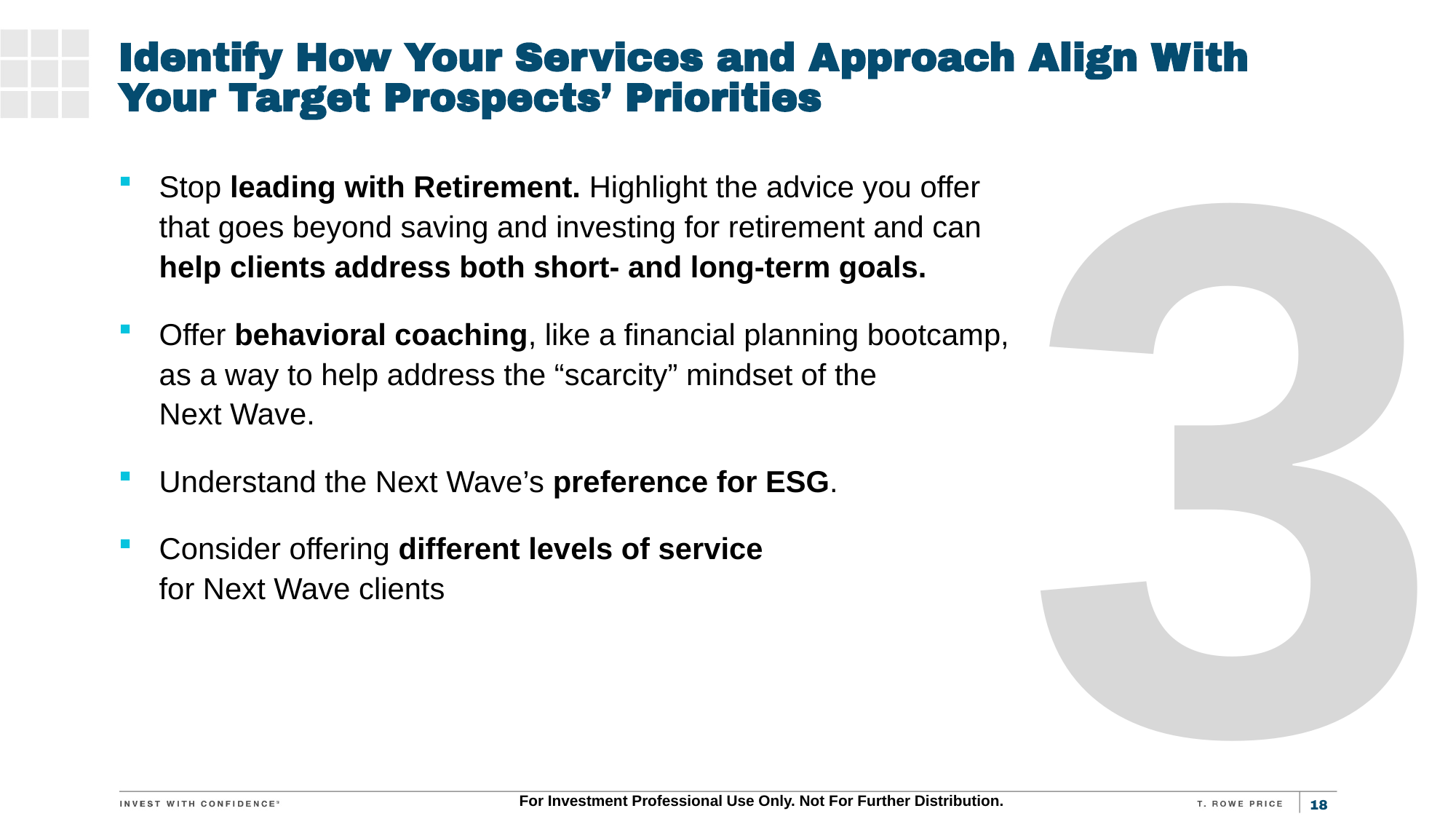

3
# Identify How Your Services and Approach Align With Your Target Prospects’ Priorities
Stop leading with Retirement. Highlight the advice you offer that goes beyond saving and investing for retirement and can help clients address both short- and long-term goals.
Offer behavioral coaching, like a financial planning bootcamp, as a way to help address the “scarcity” mindset of the
Next Wave.
Understand the Next Wave’s preference for ESG.
Consider offering different levels of service
for Next Wave clients